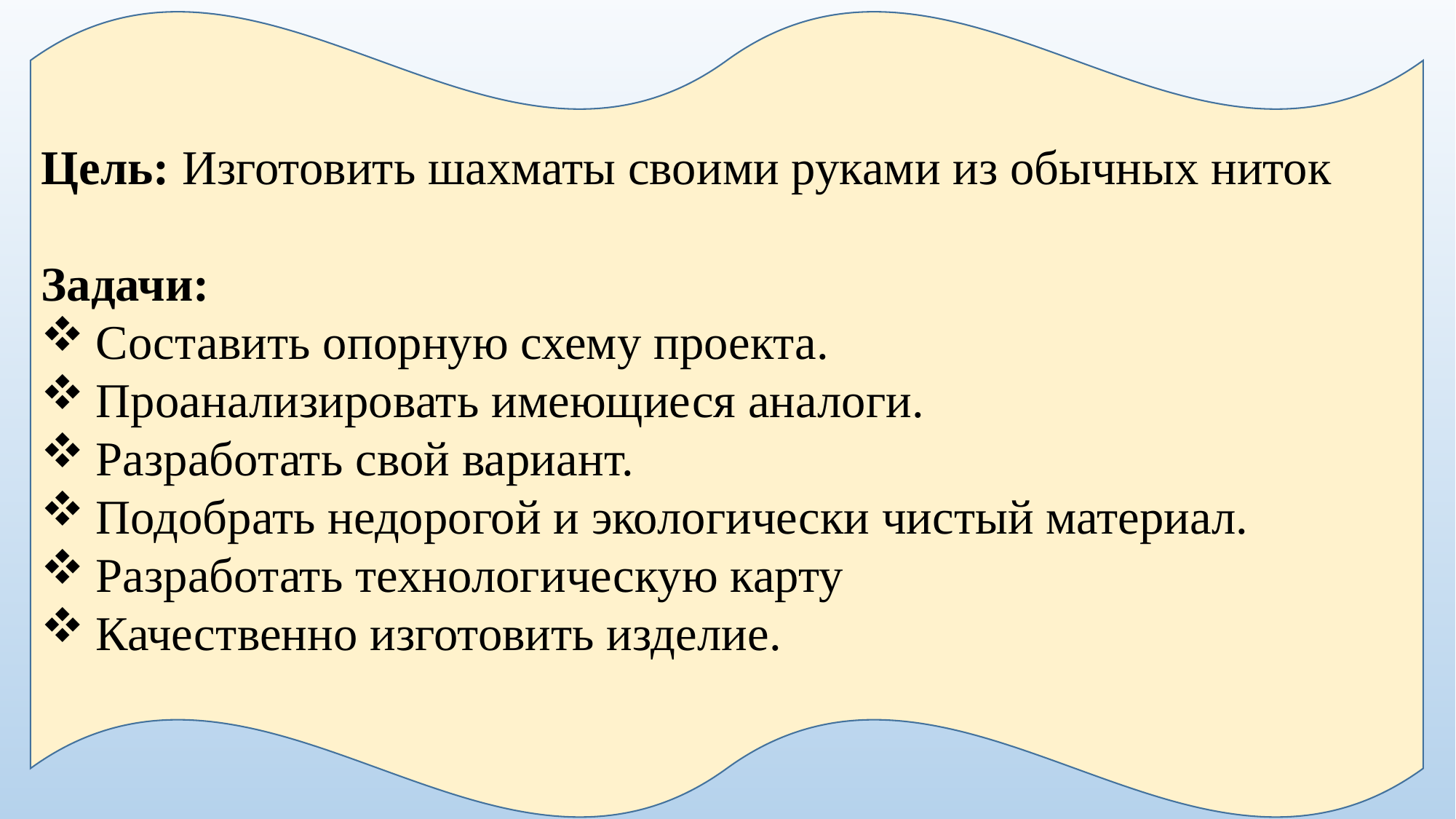

Цель: Изготовить шахматы своими руками из обычных ниток

Задачи:
Составить опорную схему проекта.
Проанализировать имеющиеся аналоги.
Разработать свой вариант.
Подобрать недорогой и экологически чистый материал.
Разработать технологическую карту
Качественно изготовить изделие.